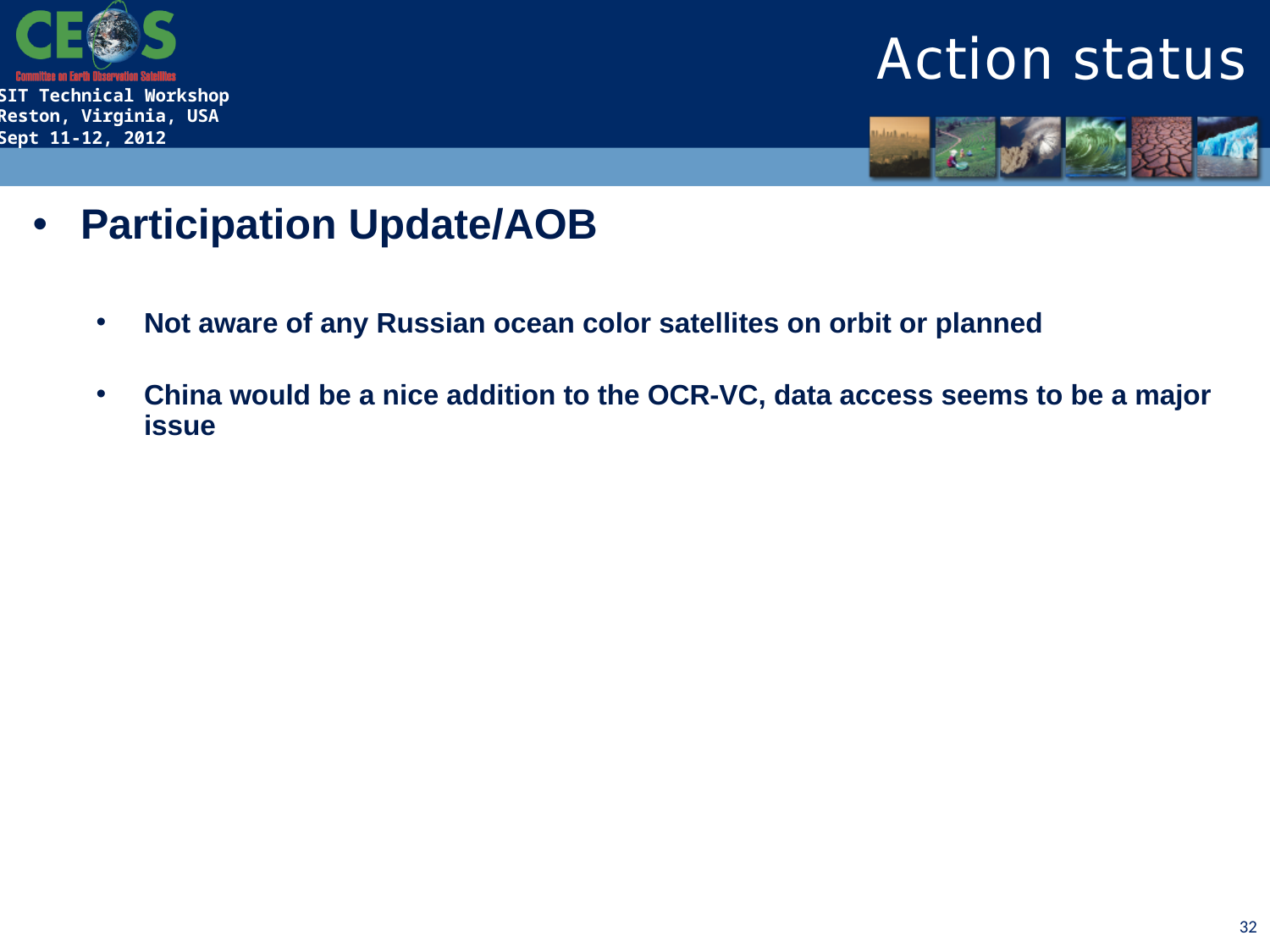

Action status
Participation Update/AOB

Not aware of any Russian ocean color satellites on orbit or planned

China would be a nice addition to the OCR-VC, data access seems to be a major issue

32